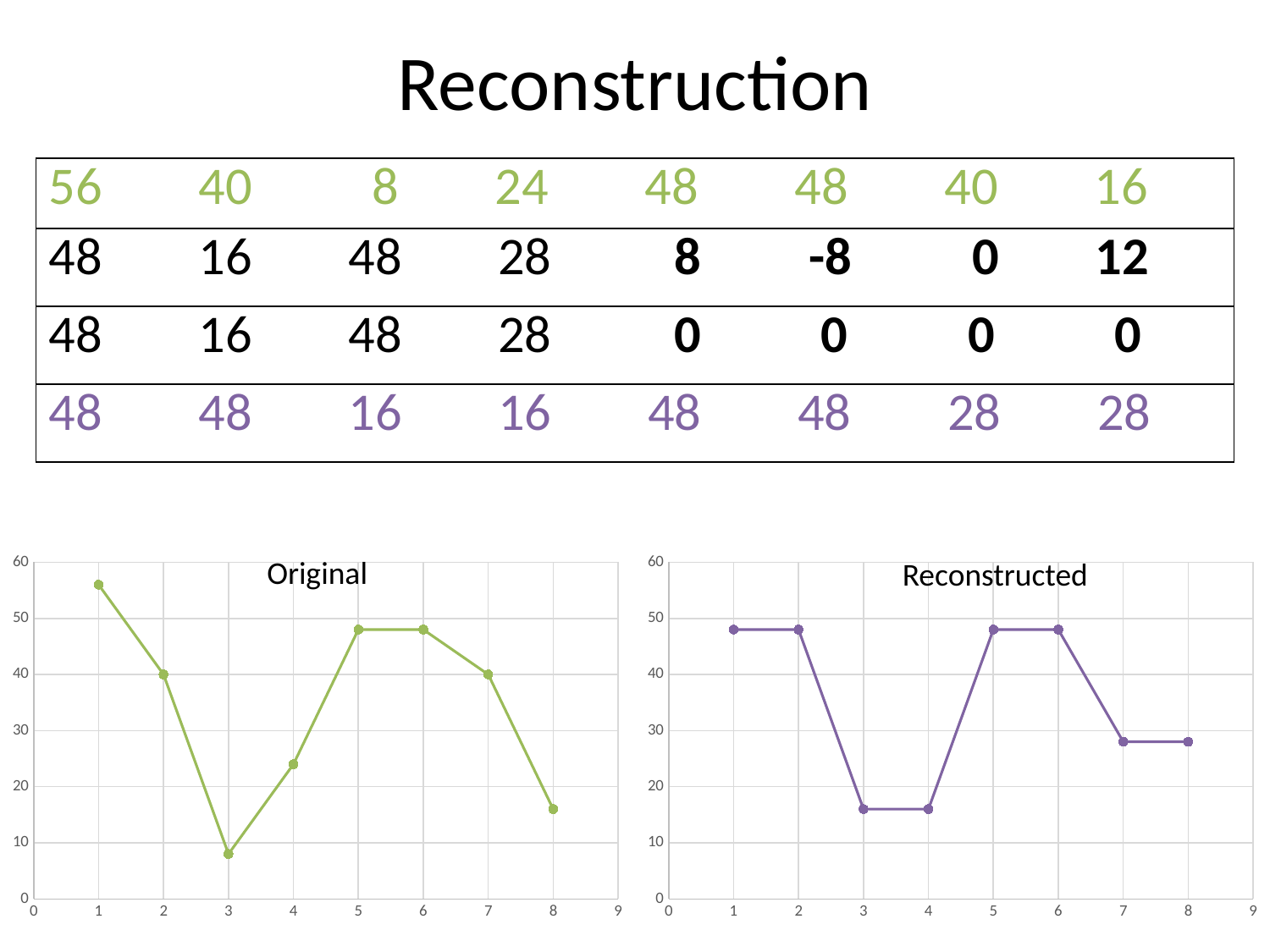

# Reconstruction
| 56 40 8 24 48 48 40 16 |
| --- |
| 48 16 48 28 8 -8 0 12 |
| 48 16 48 28 0 0 0 0 |
| 48 48 16 16 48 48 28 28 |

### Chart

| Category |  |
|---|---|
Original

### Chart

| Category |  |
|---|---|
Reconstructed